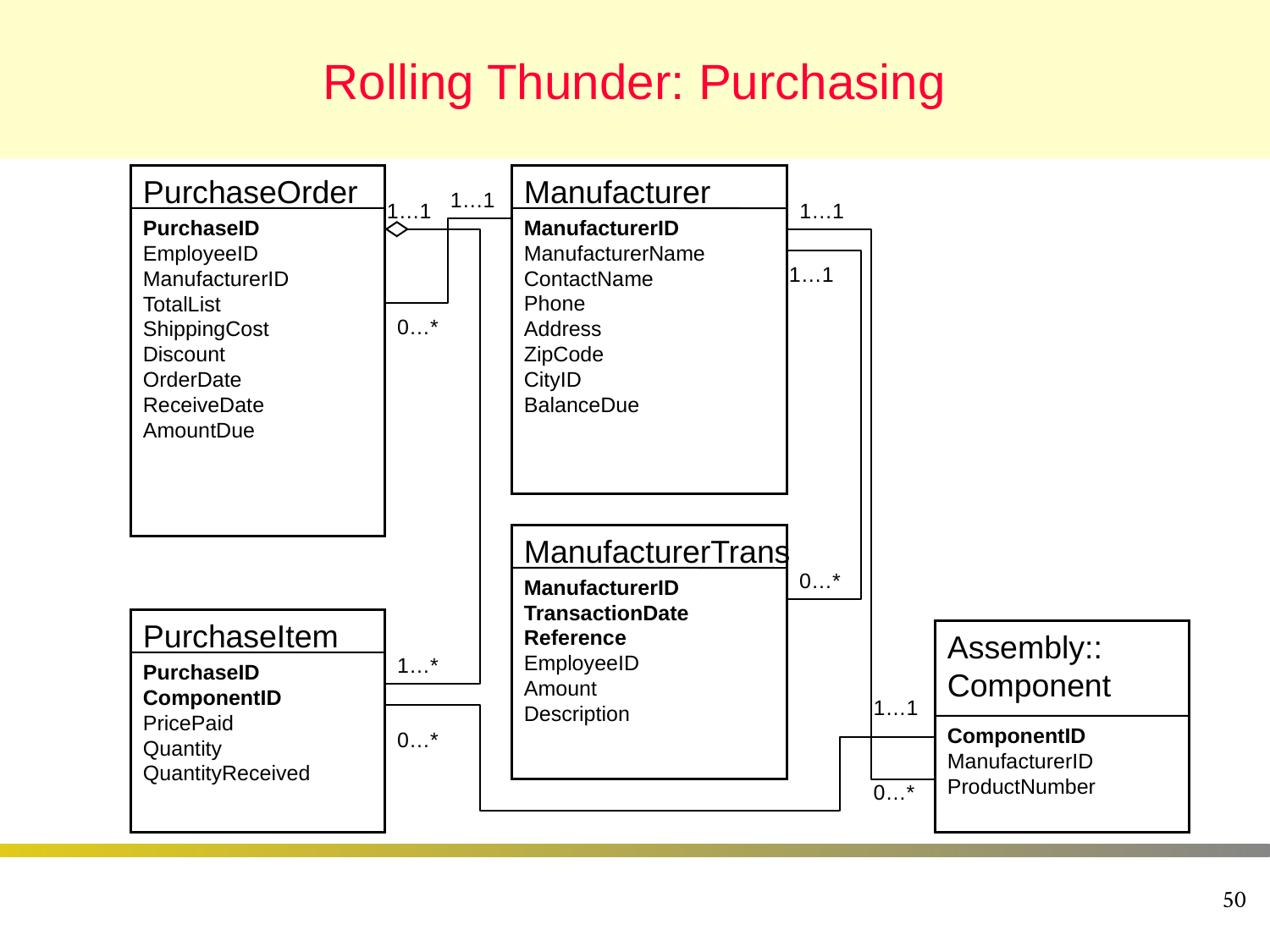

# Rolling Thunder: Purchasing
PurchaseOrder
Manufacturer
1…1
1…1
1…1
PurchaseID
EmployeeID
ManufacturerID
TotalList
ShippingCost
Discount
OrderDate
ReceiveDate
AmountDue

ManufacturerID
ManufacturerName
ContactName
Phone
Address
ZipCode
CityID
BalanceDue

1…1
0…*
ManufacturerTrans
0…*
ManufacturerID
TransactionDate
Reference
EmployeeID
Amount
Description

PurchaseItem
Assembly::
Component
1…*
PurchaseID
ComponentID
PricePaid
Quantity
QuantityReceived

1…1

ComponentID
ManufacturerID
ProductNumber

0…*
0…*
50